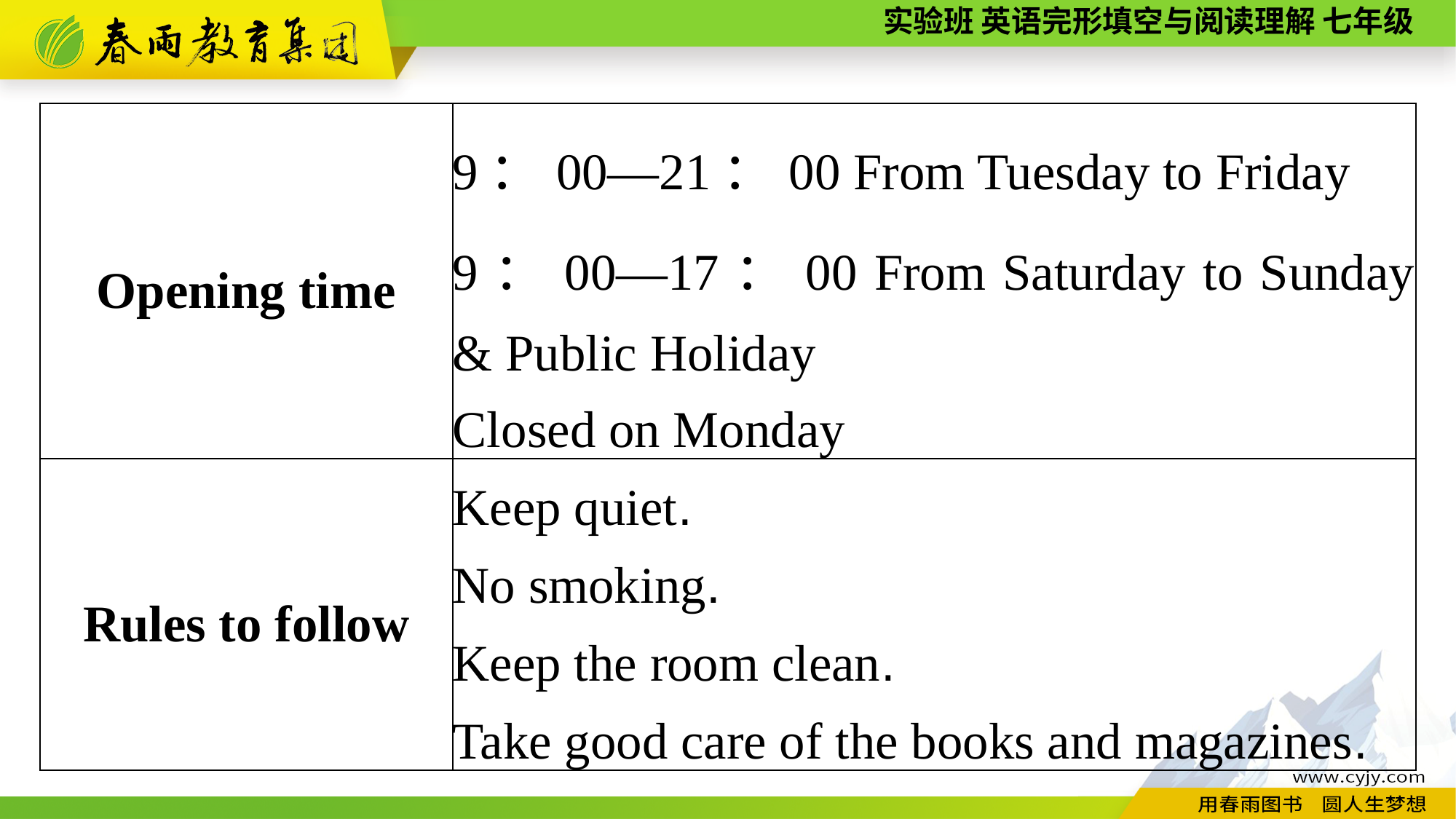

| Opening time | 9：00—21：00 From Tuesday to Friday 9：00—17：00 From Saturday to Sunday & Public Holiday Closed on Monday |
| --- | --- |
| Rules to follow | Keep quiet. No smoking. Keep the room clean. Take good care of the books and magazines. |